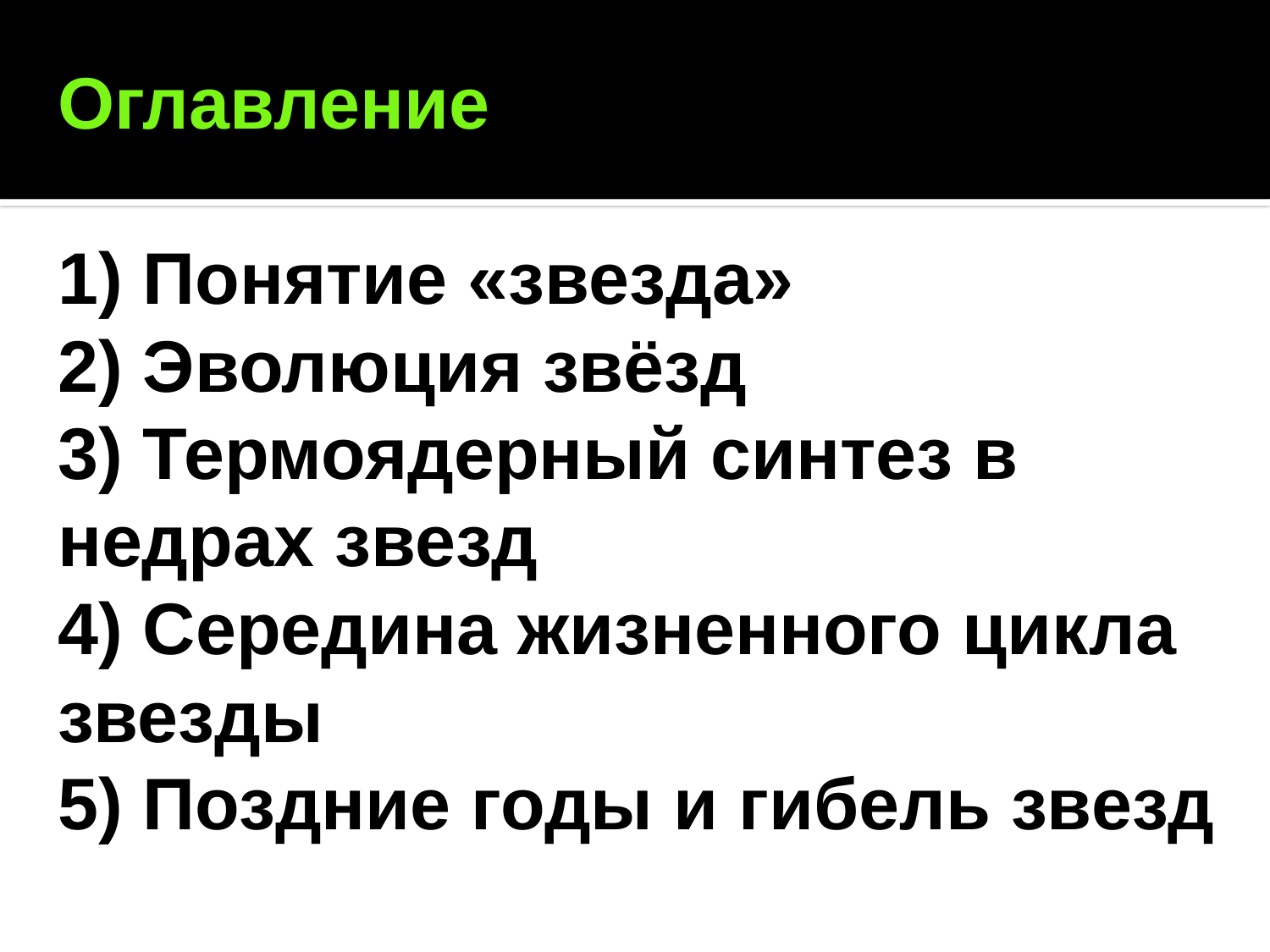

# Оглавление 1) Понятие «звезда» 2) Эволюция звёзд 3) Термоядерный синтез в недрах звезд 4) Середина жизненного цикла звезды 5) Поздние годы и гибель звезд